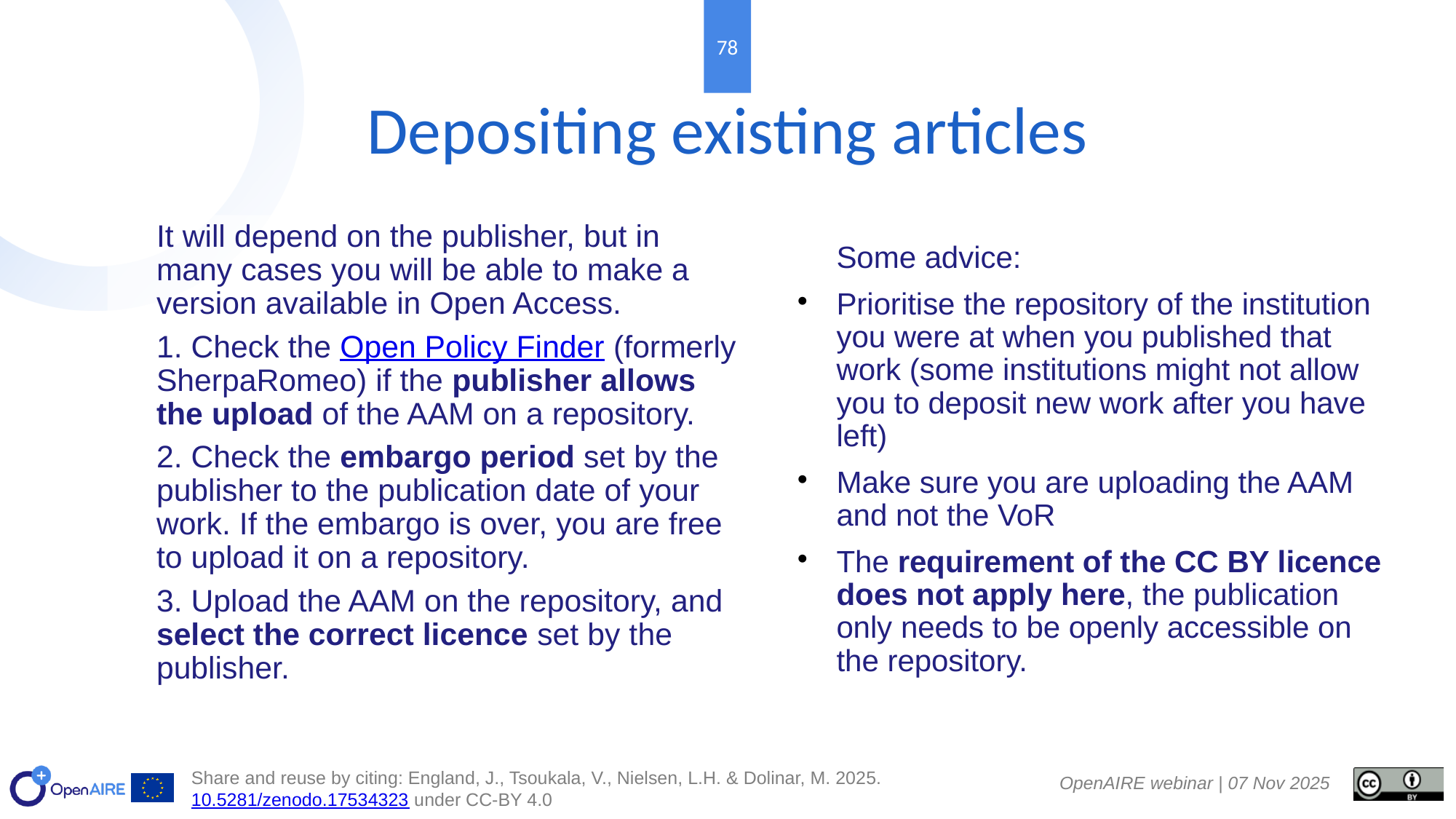

78
Depositing existing articles
# It will depend on the publisher, but in many cases you will be able to make a version available in Open Access.
1. Check the Open Policy Finder (formerly SherpaRomeo) if the publisher allows the upload of the AAM on a repository.
2. Check the embargo period set by the publisher to the publication date of your work. If the embargo is over, you are free to upload it on a repository.
3. Upload the AAM on the repository, and select the correct licence set by the publisher.
Some advice:
Prioritise the repository of the institution you were at when you published that work (some institutions might not allow you to deposit new work after you have left)
Make sure you are uploading the AAM and not the VoR
The requirement of the CC BY licence does not apply here, the publication only needs to be openly accessible on the repository.